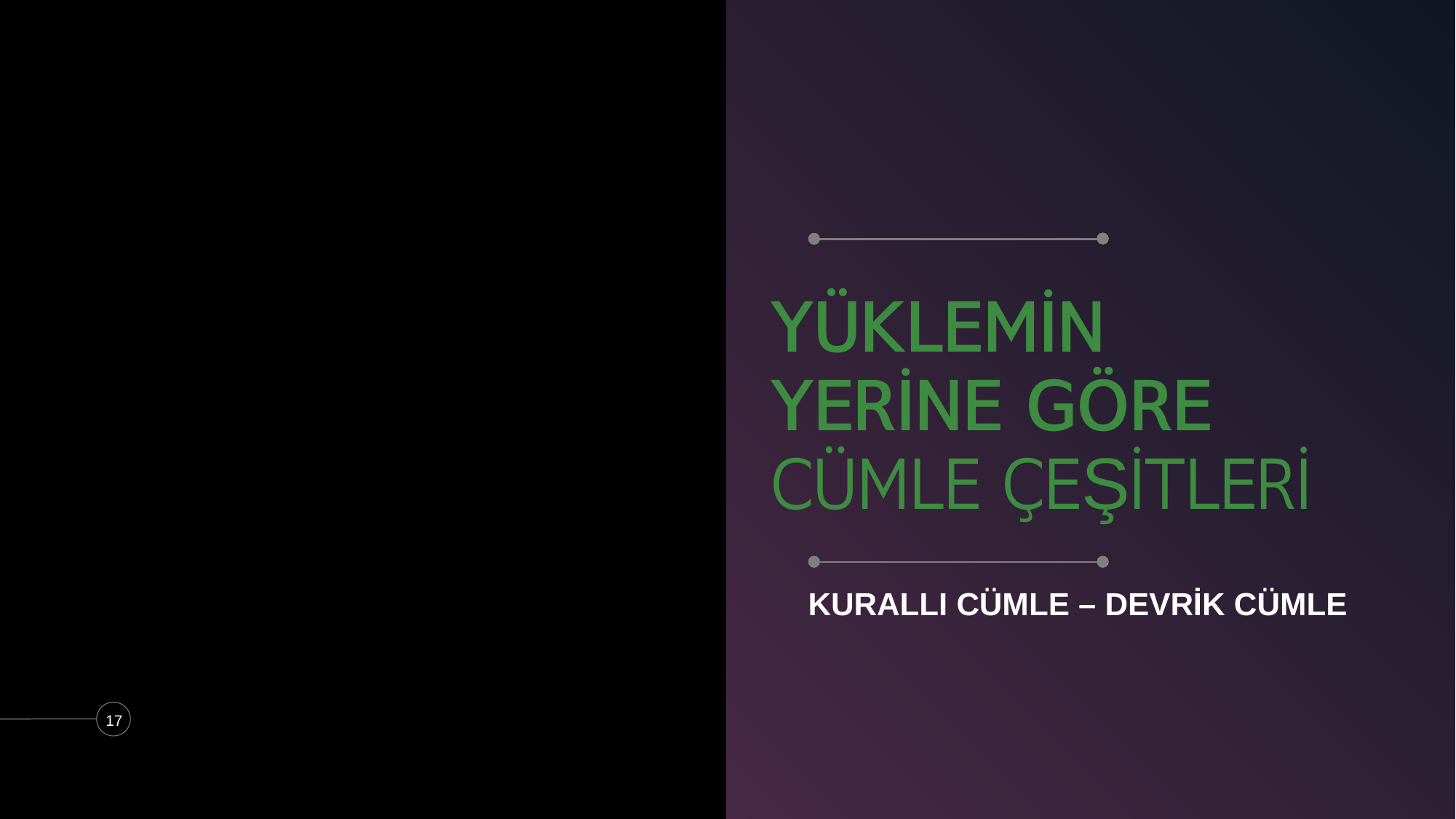

# YÜKLEMİN YERİNE GÖRE CÜMLE ÇEŞİTLERİ
KURALLI CÜMLE – DEVRİK CÜMLE
17